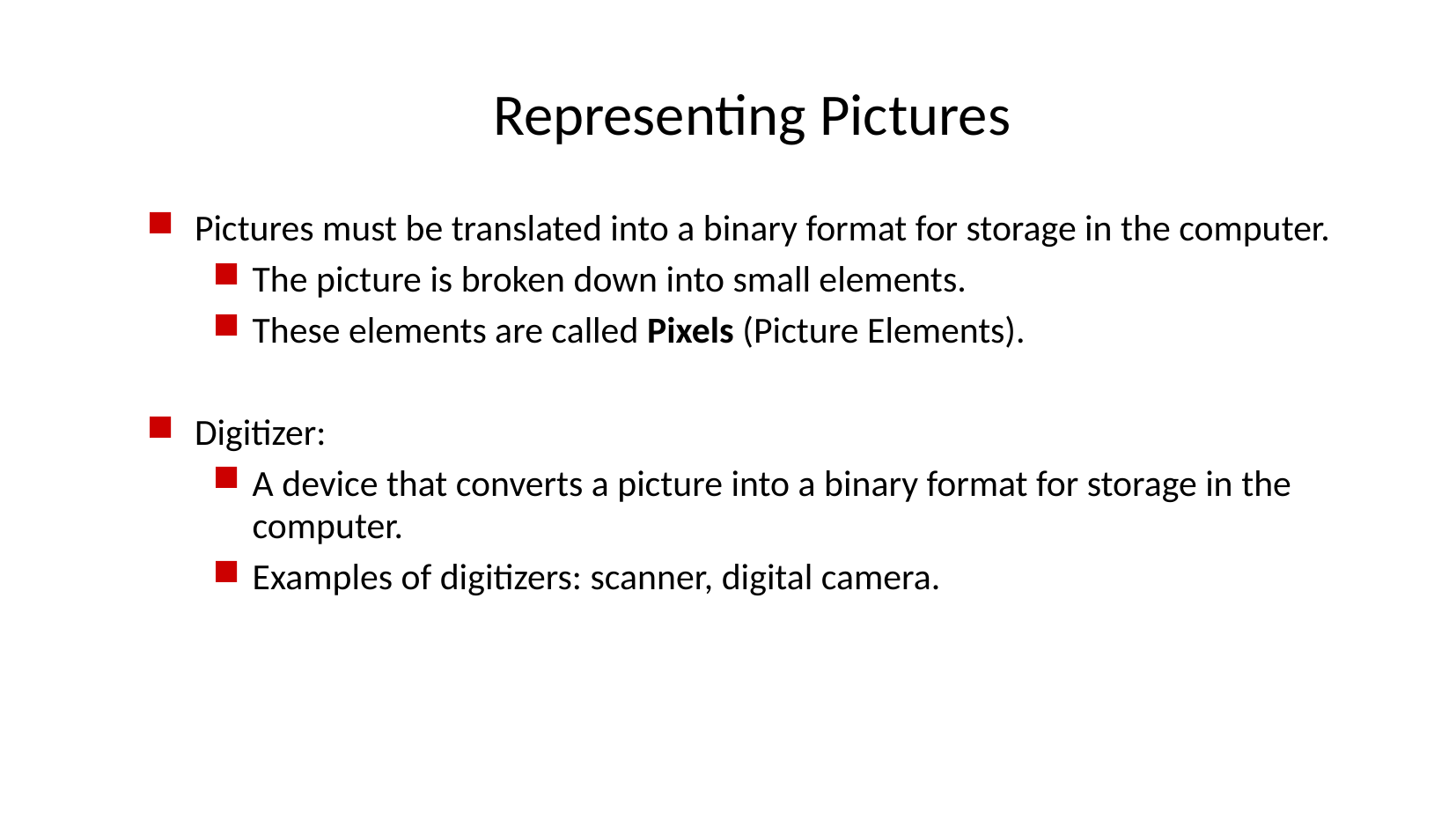

# Representing Pictures
Pictures must be translated into a binary format for storage in the computer.
The picture is broken down into small elements.
These elements are called Pixels (Picture Elements).

Digitizer:
A device that converts a picture into a binary format for storage in the computer.
Examples of digitizers: scanner, digital camera.